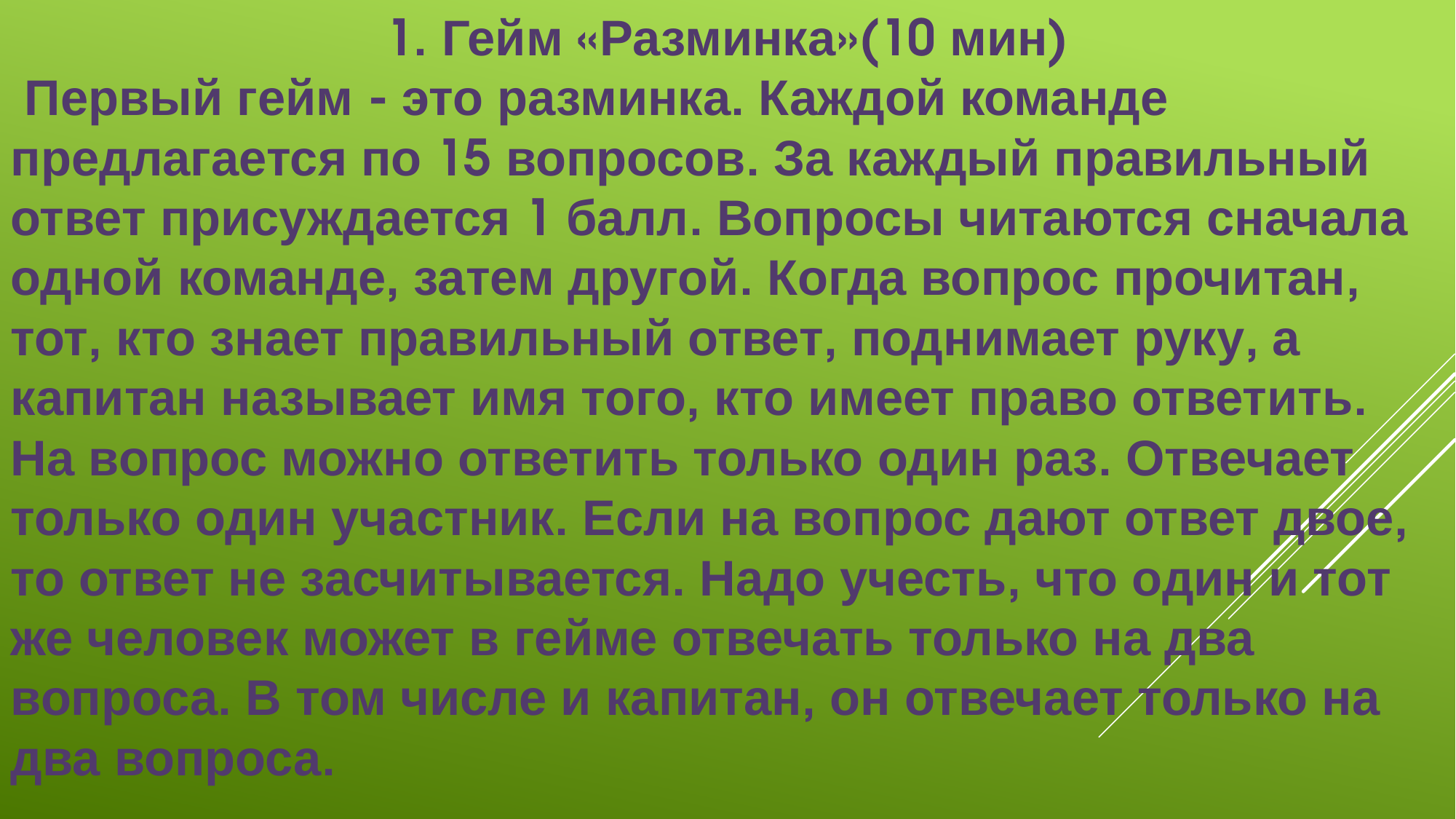

1. Гейм «Разминка»(10 мин)
 Первый гейм - это разминка. Каждой команде предлагается по 15 вопросов. За каждый правильный ответ присуждается 1 балл. Вопросы читаются сначала одной команде, затем другой. Когда вопрос прочитан, тот, кто знает правильный ответ, поднимает руку, а капитан называет имя того, кто имеет право ответить. На вопрос можно ответить только один раз. Отвечает только один участник. Если на вопрос дают ответ двое, то ответ не засчитывается. Надо учесть, что один и тот же человек может в гейме отвечать только на два вопроса. В том числе и капитан, он отвечает только на два вопроса.